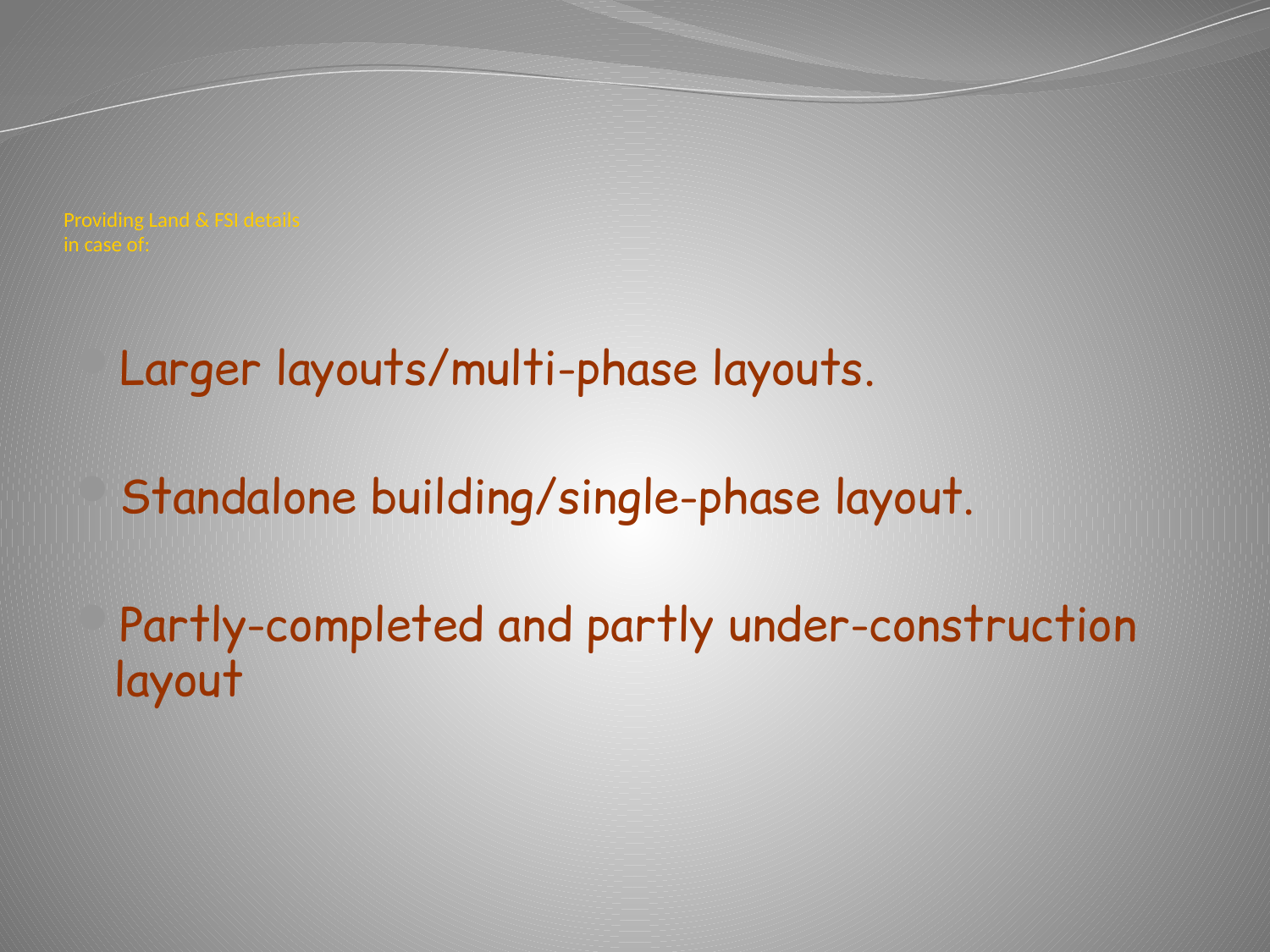

# Providing Land & FSI details in case of:

Larger layouts/multi-phase layouts.

Standalone building/single-phase layout.

Partly-completed and partly under-construction layout